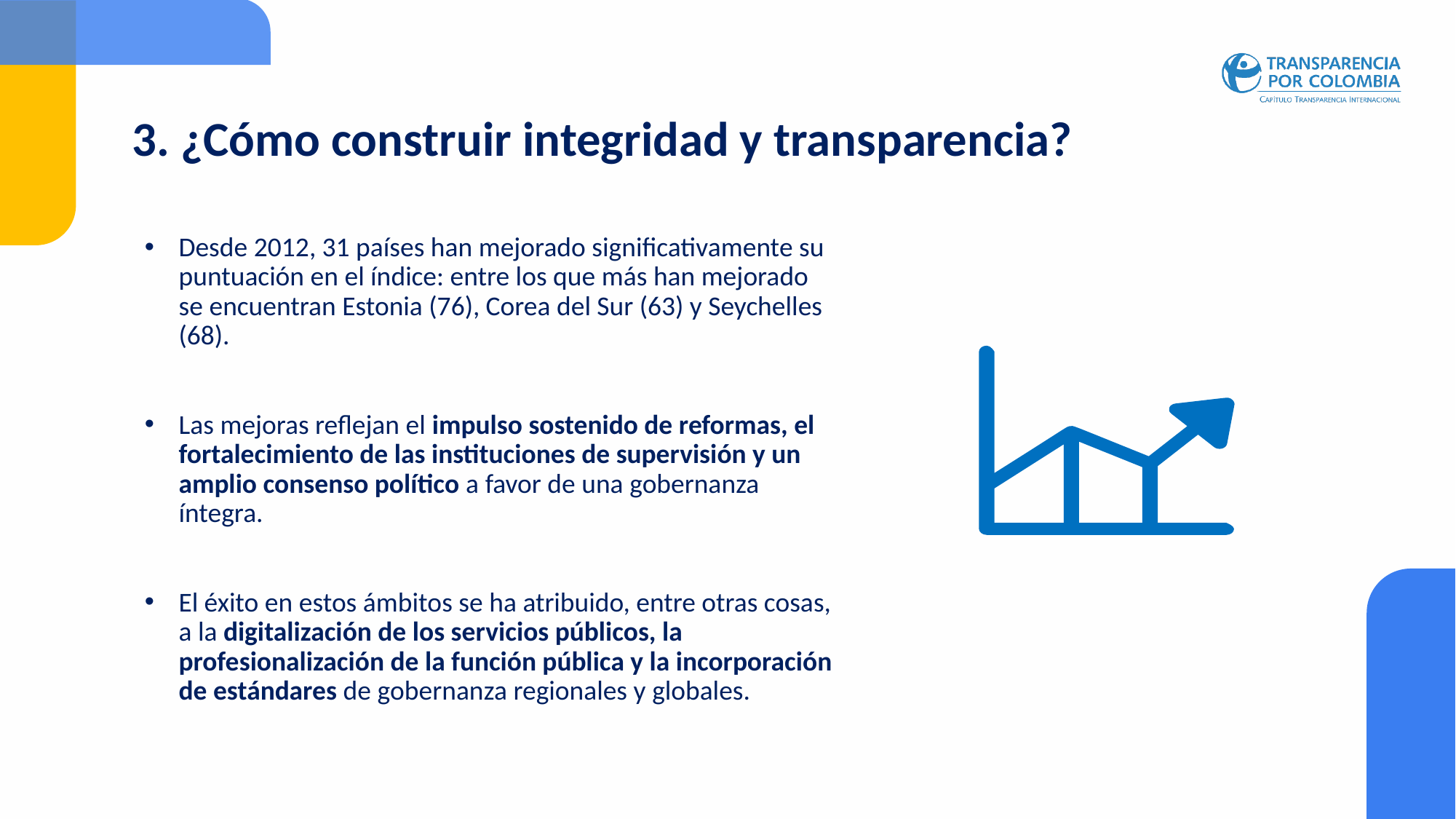

3. ¿Cómo construir integridad y transparencia?
Desde 2012, 31 países han mejorado significativamente su puntuación en el índice: entre los que más han mejorado se encuentran Estonia (76), Corea del Sur (63) y Seychelles (68).

Las mejoras reflejan el impulso sostenido de reformas, el fortalecimiento de las instituciones de supervisión y un amplio consenso político a favor de una gobernanza íntegra.

El éxito en estos ámbitos se ha atribuido, entre otras cosas, a la digitalización de los servicios públicos, la profesionalización de la función pública y la incorporación de estándares de gobernanza regionales y globales.